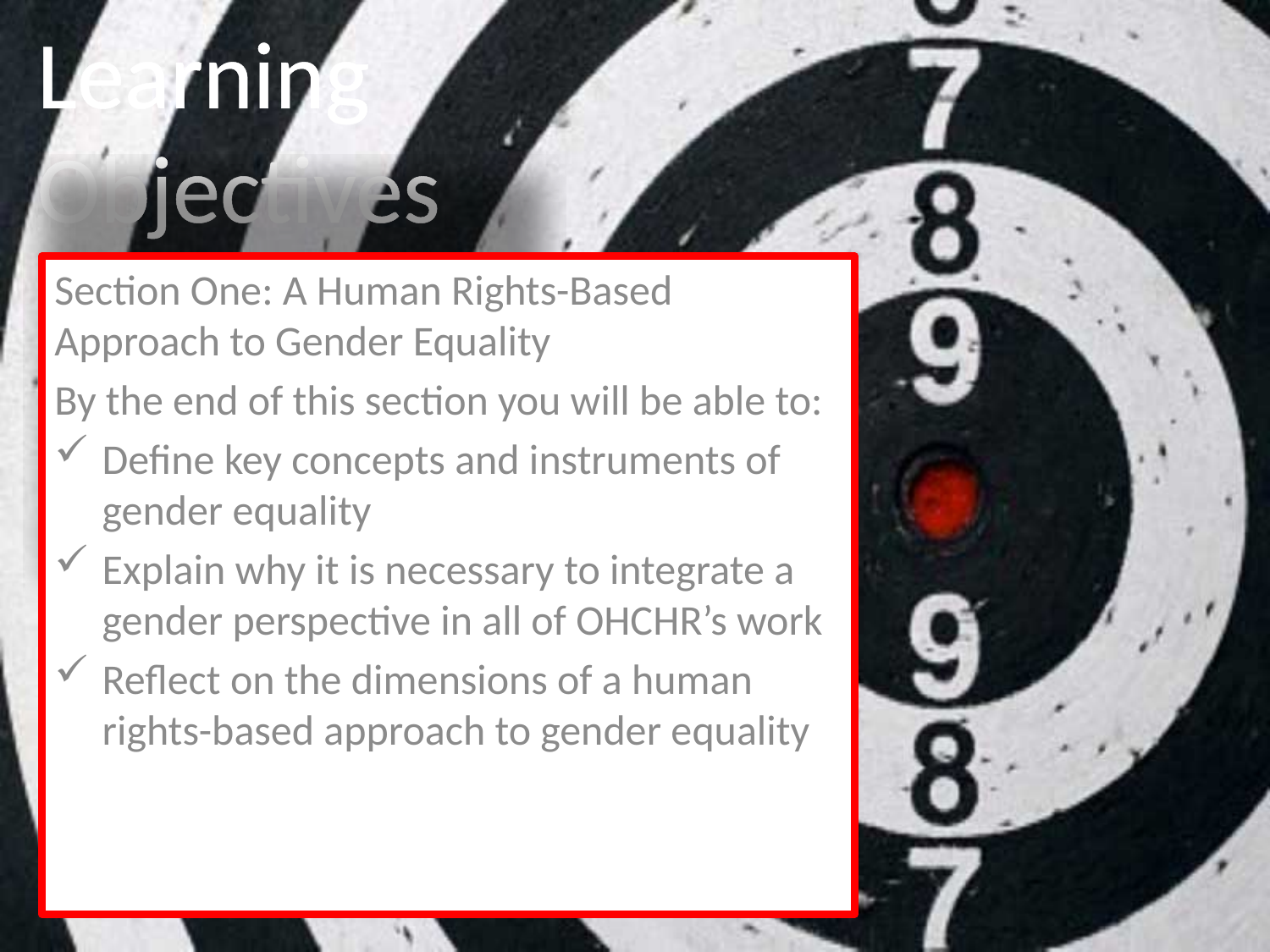

# Learning Objectives
Section One: A Human Rights-Based Approach to Gender Equality
By the end of this section you will be able to:
Define key concepts and instruments of gender equality
Explain why it is necessary to integrate a gender perspective in all of OHCHR’s work
Reflect on the dimensions of a human rights-based approach to gender equality